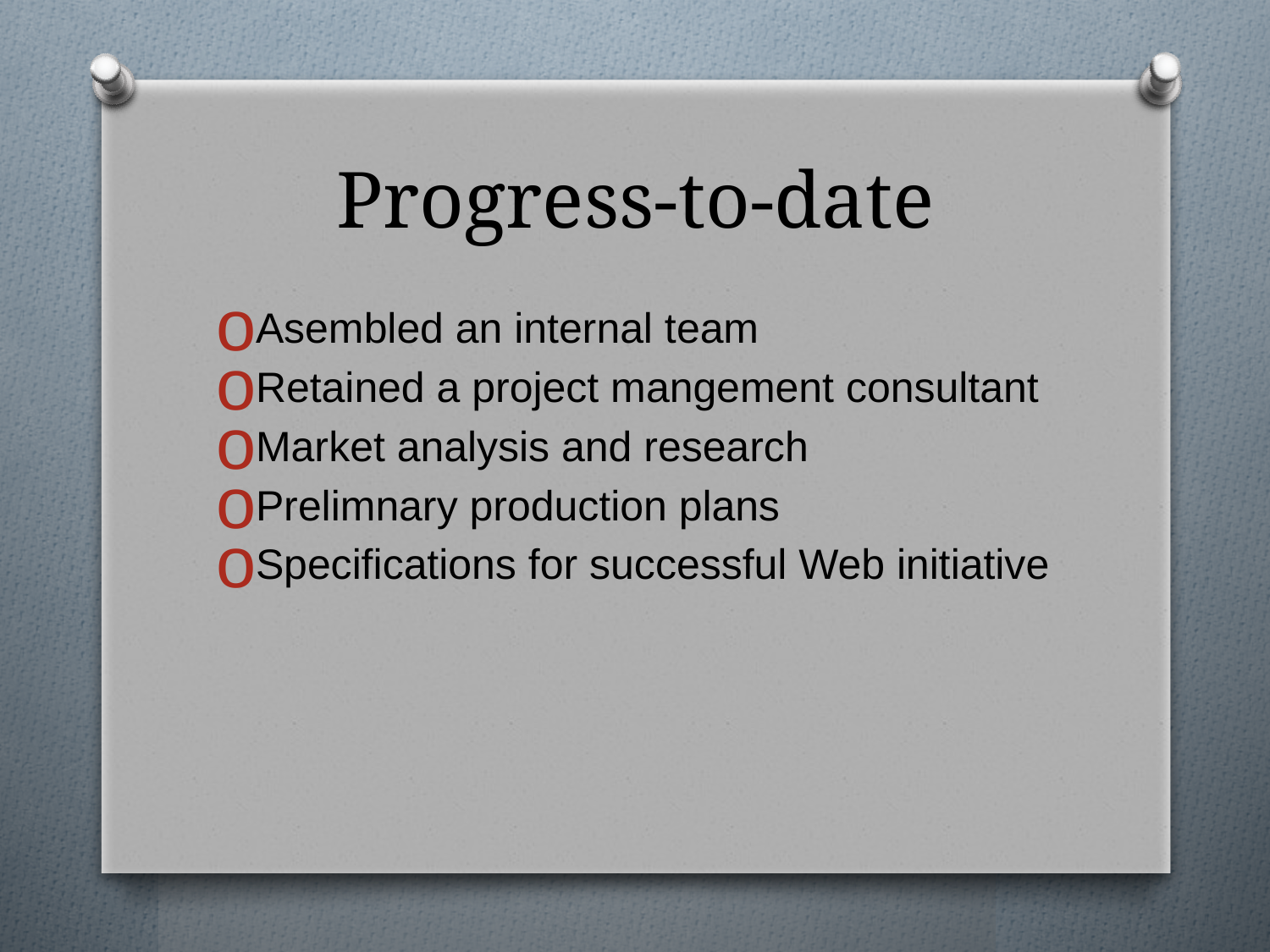

# Progress-to-date
Asembled an internal team
Retained a project mangement consultant
Market analysis and research
Prelimnary production plans
Specifications for successful Web initiative